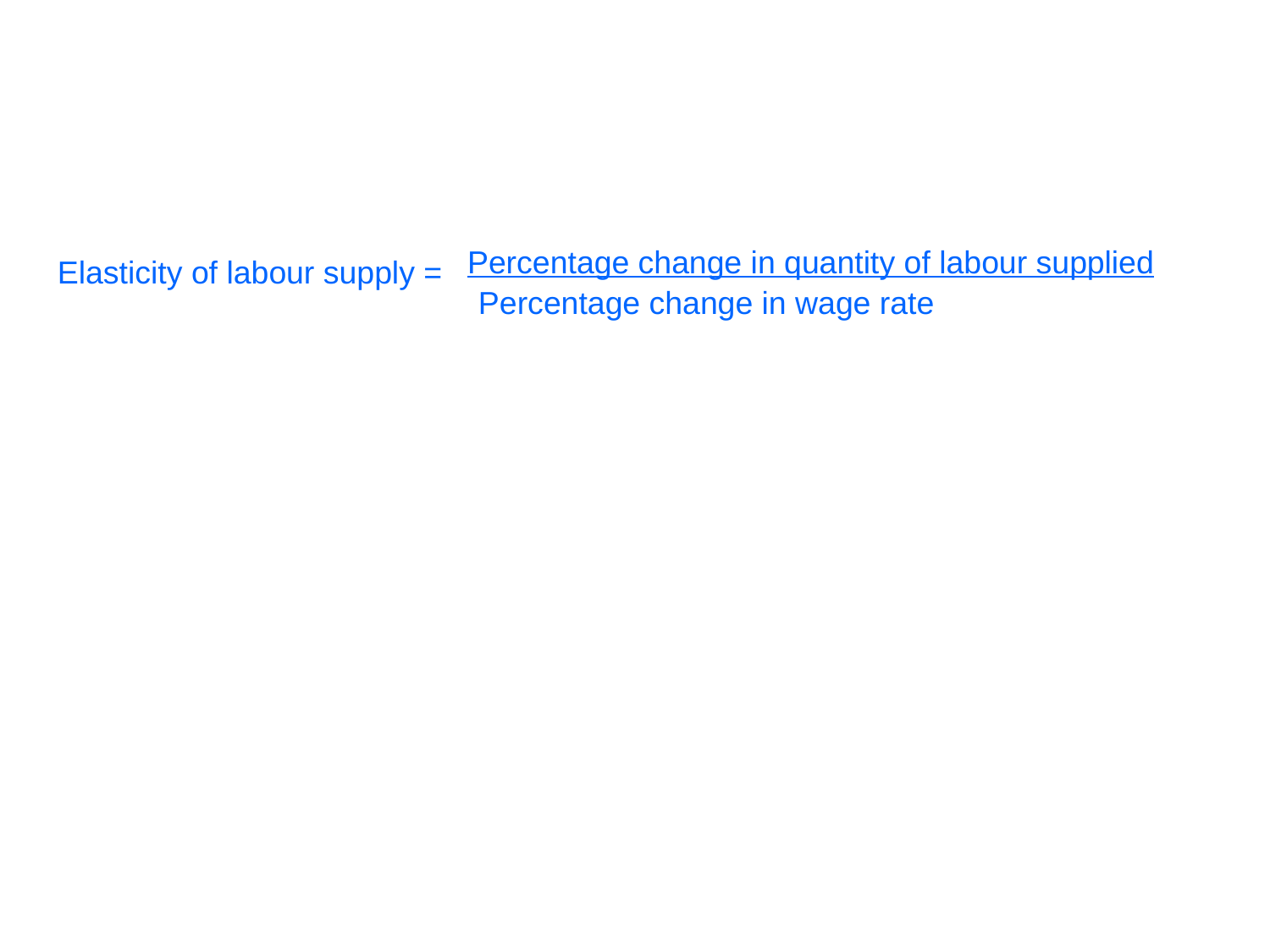

Percentage change in quantity of labour supplied
Elasticity of labour supply =
Percentage change in wage rate